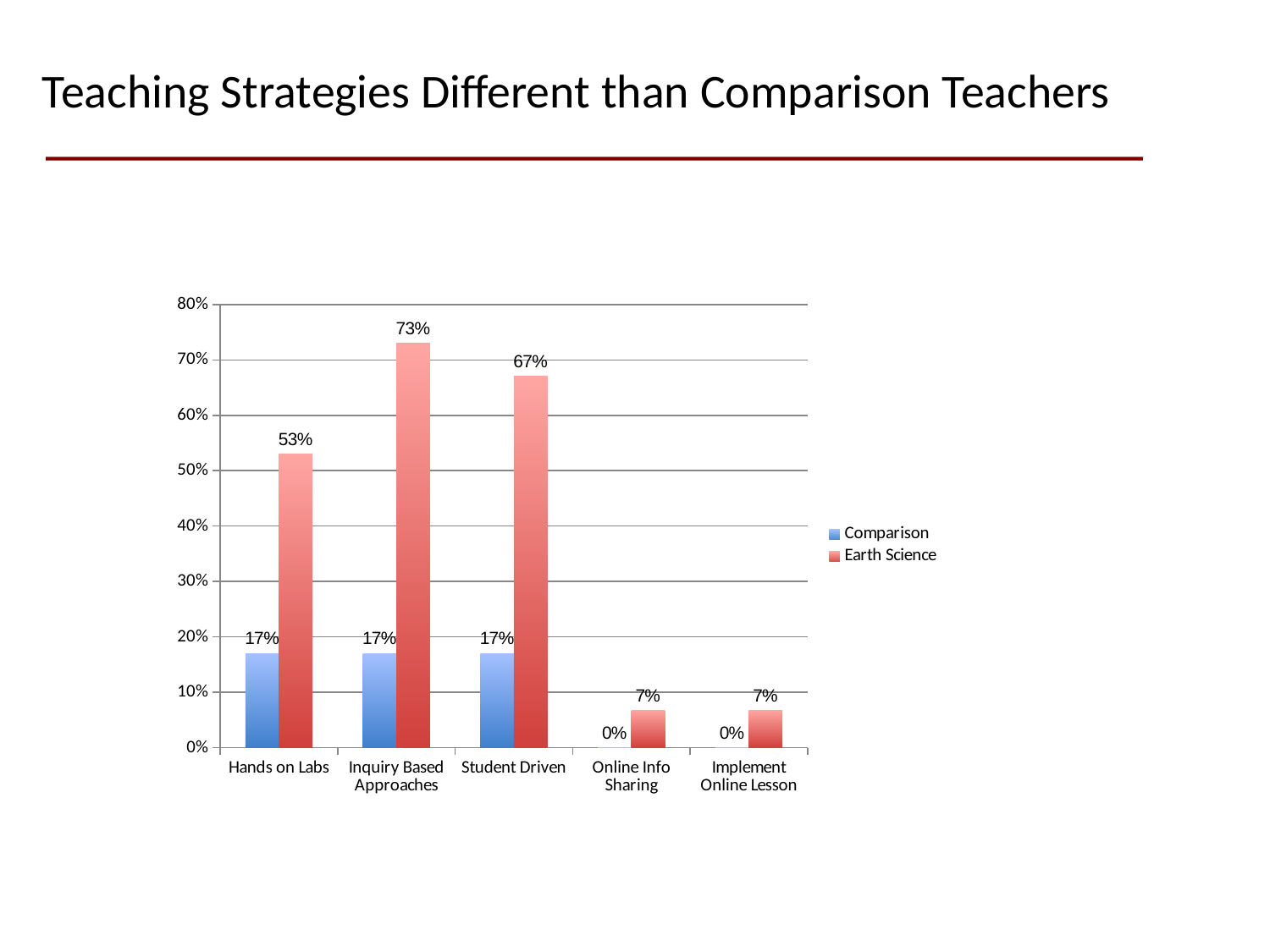

Teaching Strategies Different than Comparison Teachers

### Chart

| Category | Comparison  | Earth Science |
|---|---|---|
| Hands on Labs | 0.17 | 0.53 |
| Inquiry Based Approaches | 0.17 | 0.73 |
| Student Driven | 0.17 | 0.67 |
| Online Info Sharing | 0.0 | 0.067 |
| Implement Online Lesson | 0.0 | 0.067 |